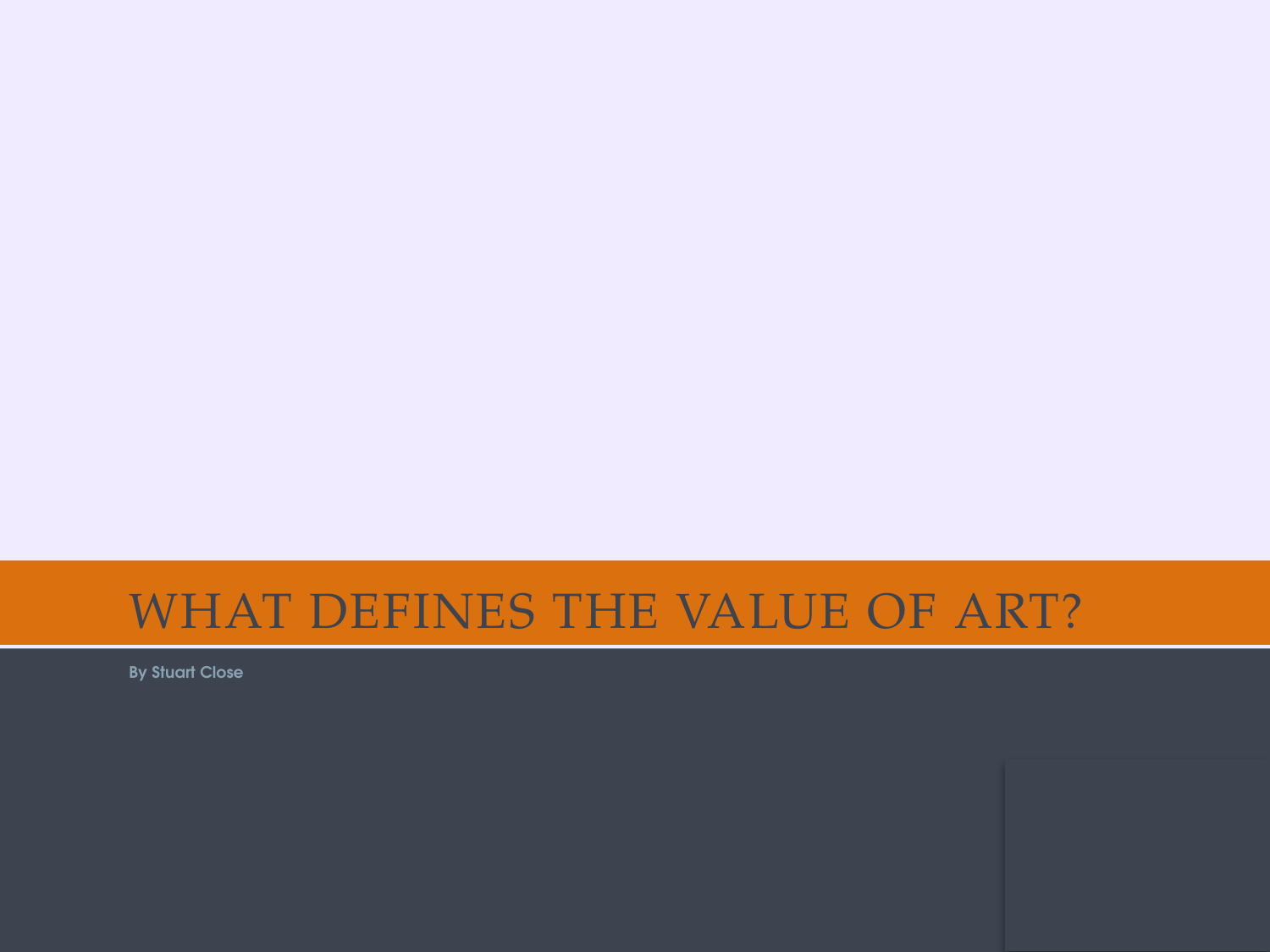

# What defines the value of art?
By Stuart Close